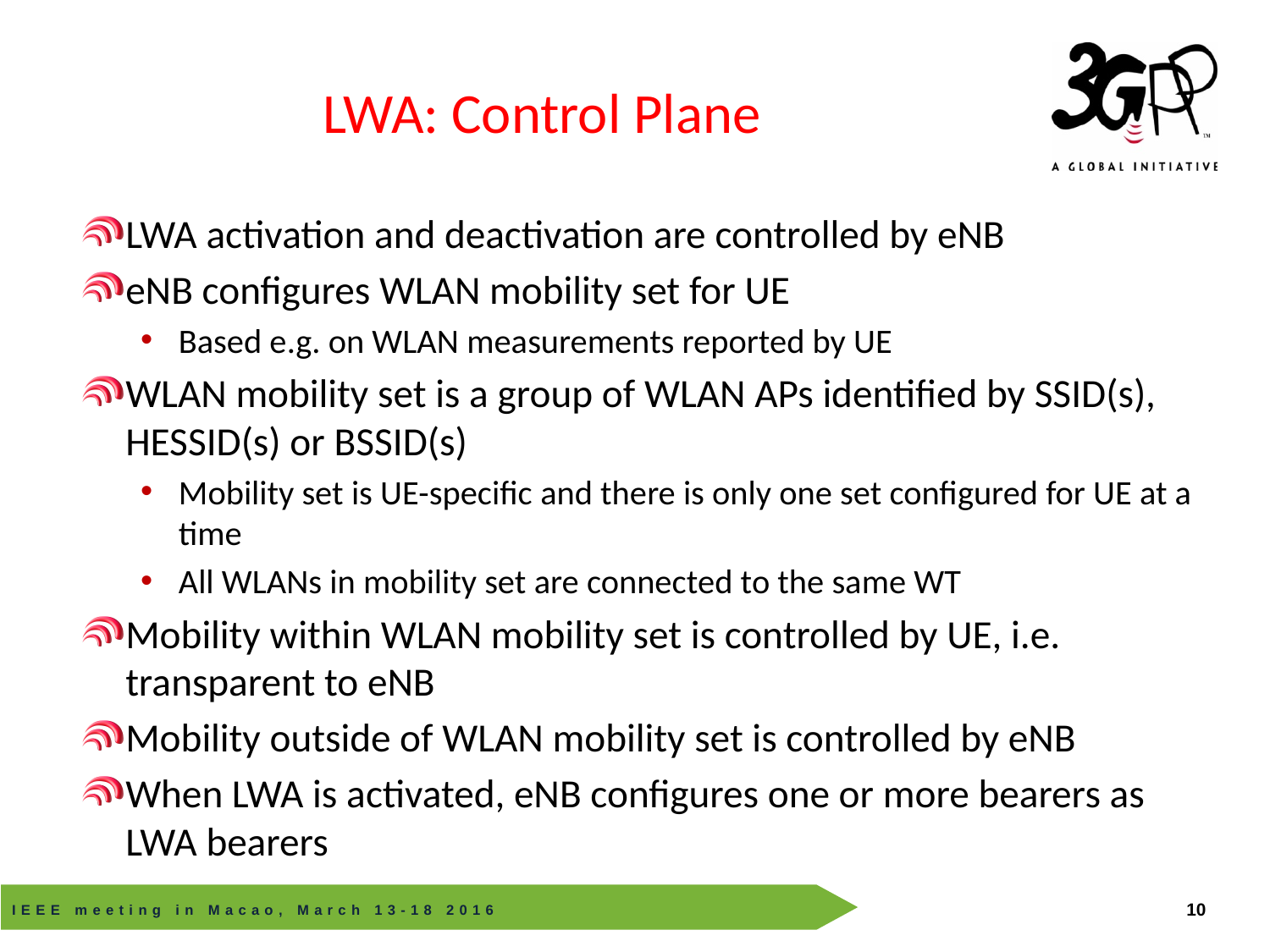

# LWA: Control Plane
LWA activation and deactivation are controlled by eNB
eNB configures WLAN mobility set for UE
Based e.g. on WLAN measurements reported by UE
WLAN mobility set is a group of WLAN APs identified by SSID(s), HESSID(s) or BSSID(s)
Mobility set is UE-specific and there is only one set configured for UE at a time
All WLANs in mobility set are connected to the same WT
Mobility within WLAN mobility set is controlled by UE, i.e. transparent to eNB
Mobility outside of WLAN mobility set is controlled by eNB
When LWA is activated, eNB configures one or more bearers as LWA bearers